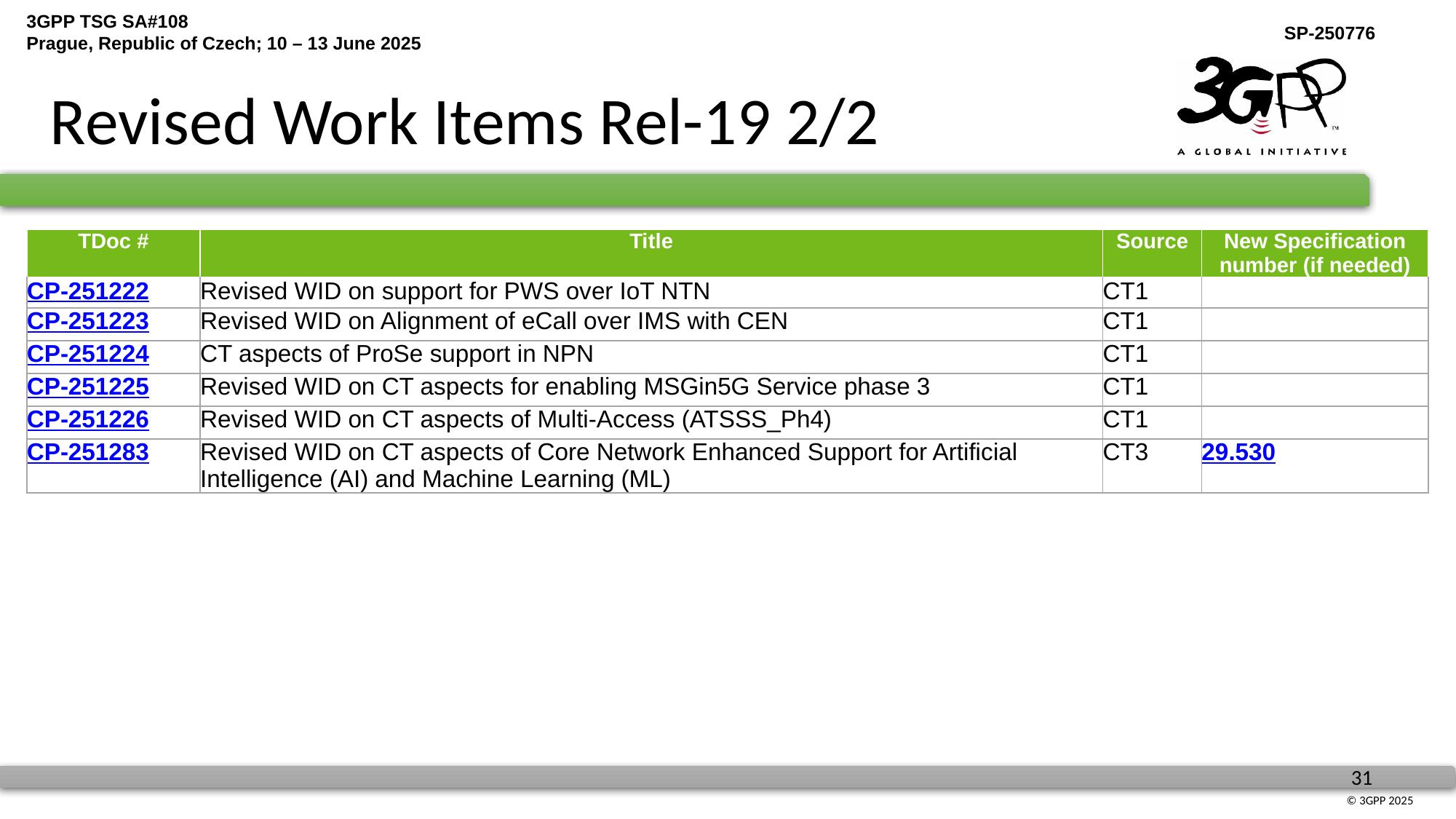

# Revised Work Items Rel-19 2/2
| TDoc # | Title | Source | New Specification number (if needed) |
| --- | --- | --- | --- |
| CP-251222 | Revised WID on support for PWS over IoT NTN | CT1 |  |
| CP-251223 | Revised WID on Alignment of eCall over IMS with CEN | CT1 |  |
| CP-251224 | CT aspects of ProSe support in NPN | CT1 |  |
| CP-251225 | Revised WID on CT aspects for enabling MSGin5G Service phase 3 | CT1 |  |
| CP-251226 | Revised WID on CT aspects of Multi-Access (ATSSS\_Ph4) | CT1 |  |
| CP-251283 | Revised WID on CT aspects of Core Network Enhanced Support for Artificial Intelligence (AI) and Machine Learning (ML) | CT3 | 29.530 |